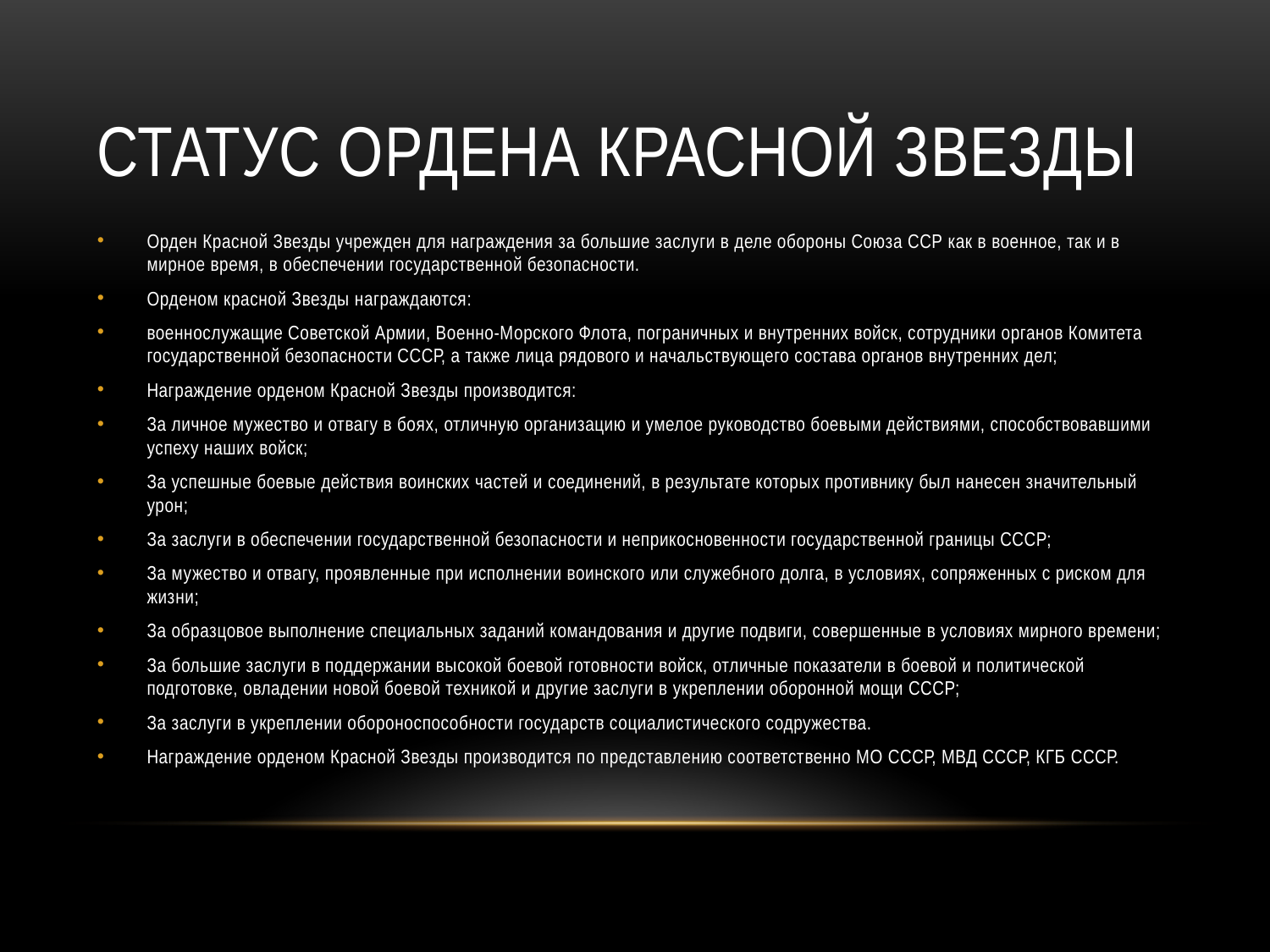

# Статус Ордена Красной Звезды
Орден Красной Звезды учрежден для награждения за большие заслуги в деле обороны Союза ССР как в военное, так и в мирное время, в обеспечении государственной безопасности.
Орденом красной Звезды награждаются:
военнослужащие Советской Армии, Военно-Морского Флота, пограничных и внутренних войск, сотрудники органов Комитета государственной безопасности СССР, а также лица рядового и начальствующего состава органов внутренних дел;
Награждение орденом Красной Звезды производится:
За личное мужество и отвагу в боях, отличную организацию и умелое руководство боевыми действиями, способствовавшими успеху наших войск;
За успешные боевые действия воинских частей и соединений, в результате которых противнику был нанесен значительный урон;
За заслуги в обеспечении государственной безопасности и неприкосновенности государственной границы СССР;
За мужество и отвагу, проявленные при исполнении воинского или служебного долга, в условиях, сопряженных с риском для жизни;
За образцовое выполнение специальных заданий командования и другие подвиги, совершенные в условиях мирного времени;
За большие заслуги в поддержании высокой боевой готовности войск, отличные показатели в боевой и политической подготовке, овладении новой боевой техникой и другие заслуги в укреплении оборонной мощи СССР;
За заслуги в укреплении обороноспособности государств социалистического содружества.
Награждение орденом Красной Звезды производится по представлению соответственно МО СССР, МВД СССР, КГБ СССР.